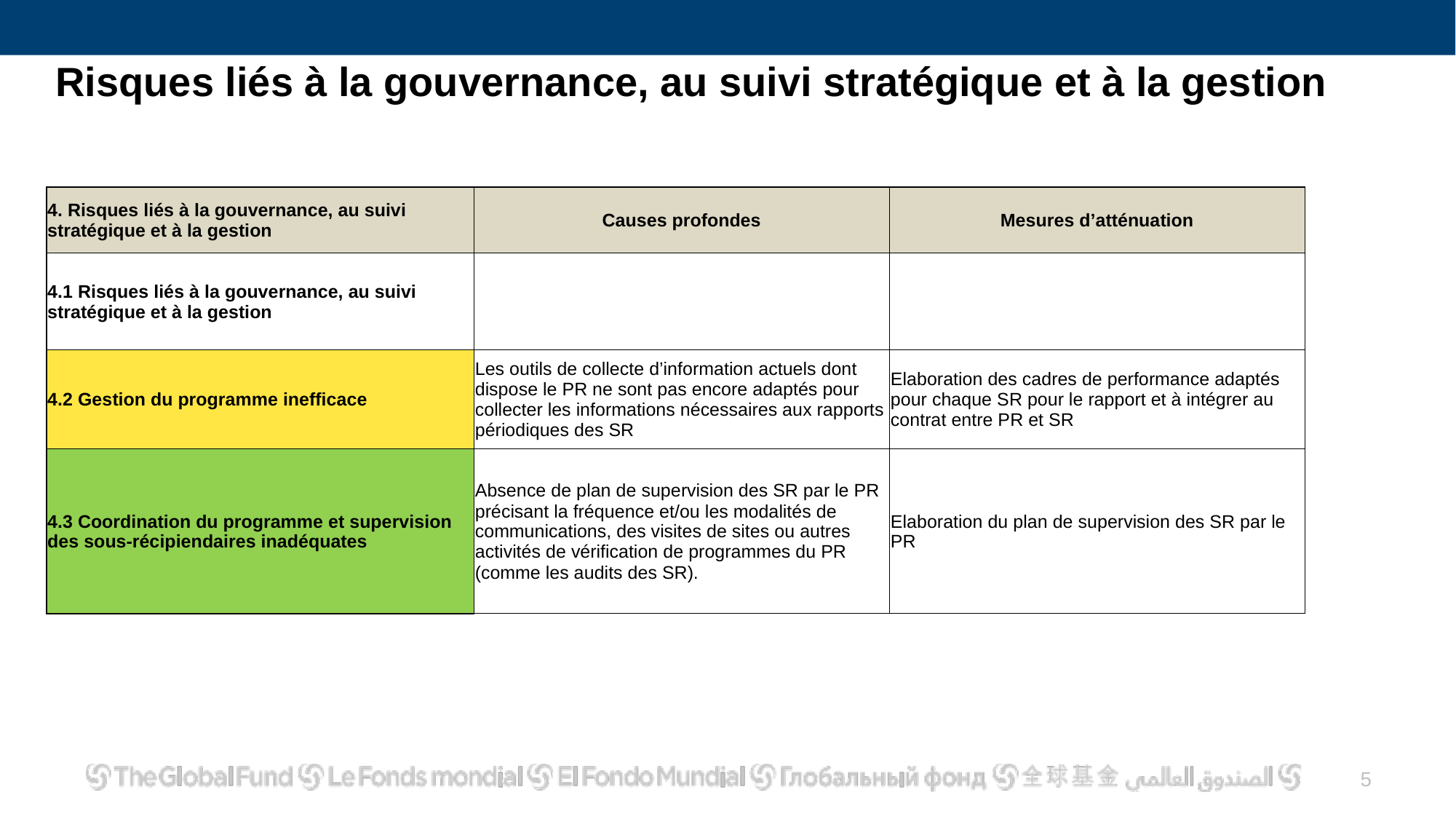

# Risques liés à la gouvernance, au suivi stratégique et à la gestion
| 4. Risques liés à la gouvernance, au suivi stratégique et à la gestion | Causes profondes | Mesures d’atténuation |
| --- | --- | --- |
| 4.1 Risques liés à la gouvernance, au suivi stratégique et à la gestion |  |  |
| 4.2 Gestion du programme inefficace | Les outils de collecte d’information actuels dont dispose le PR ne sont pas encore adaptés pour collecter les informations nécessaires aux rapports périodiques des SR | Elaboration des cadres de performance adaptés pour chaque SR pour le rapport et à intégrer au contrat entre PR et SR |
| 4.3 Coordination du programme et supervision des sous-récipiendaires inadéquates | Absence de plan de supervision des SR par le PR précisant la fréquence et/ou les modalités de communications, des visites de sites ou autres activités de vérification de programmes du PR (comme les audits des SR). | Elaboration du plan de supervision des SR par le PR |
5